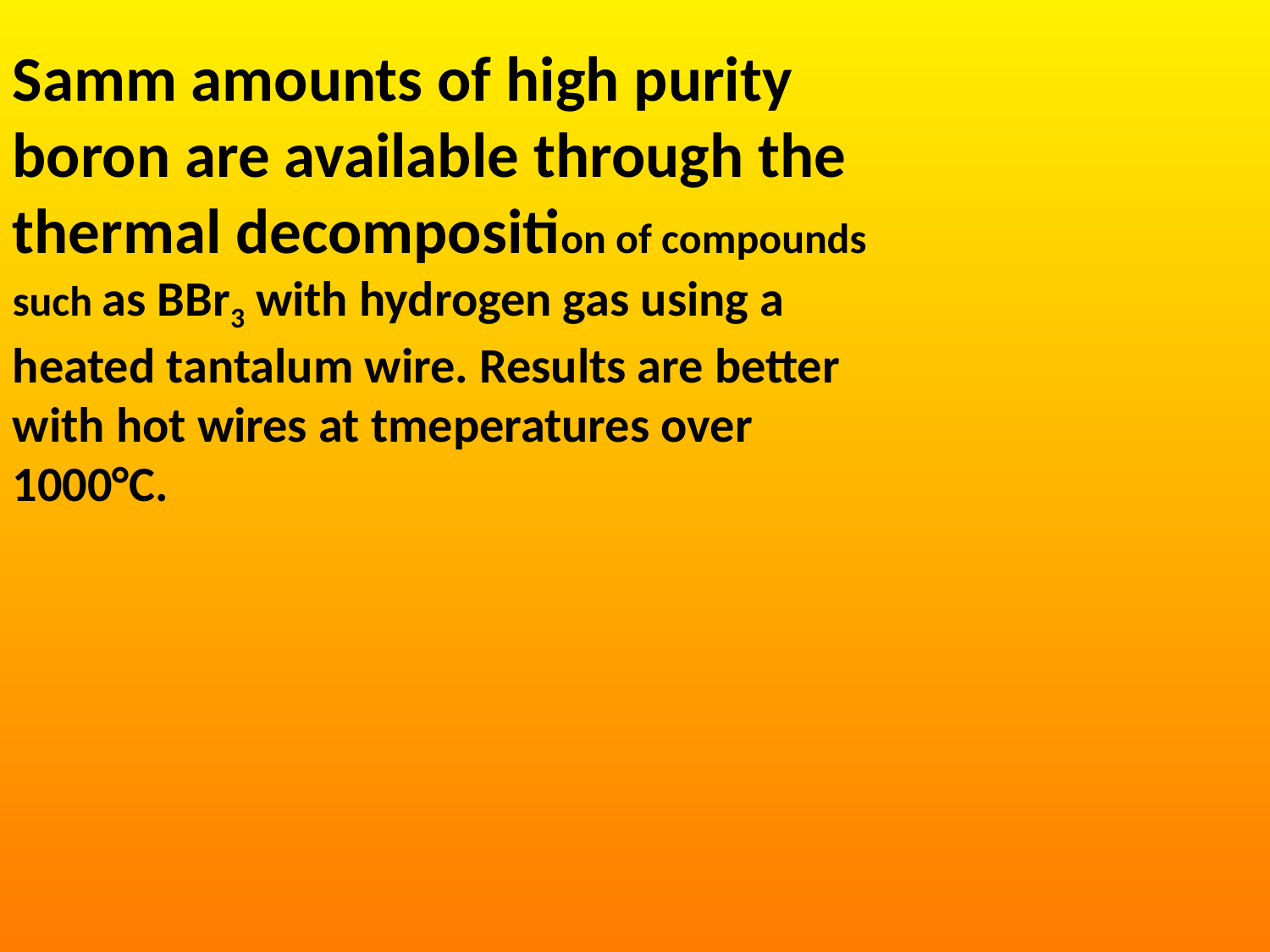

Samm amounts of high purity boron are available through the thermal decomposition of compounds such as BBr3 with hydrogen gas using a heated tantalum wire. Results are better with hot wires at tmeperatures over 1000°C.